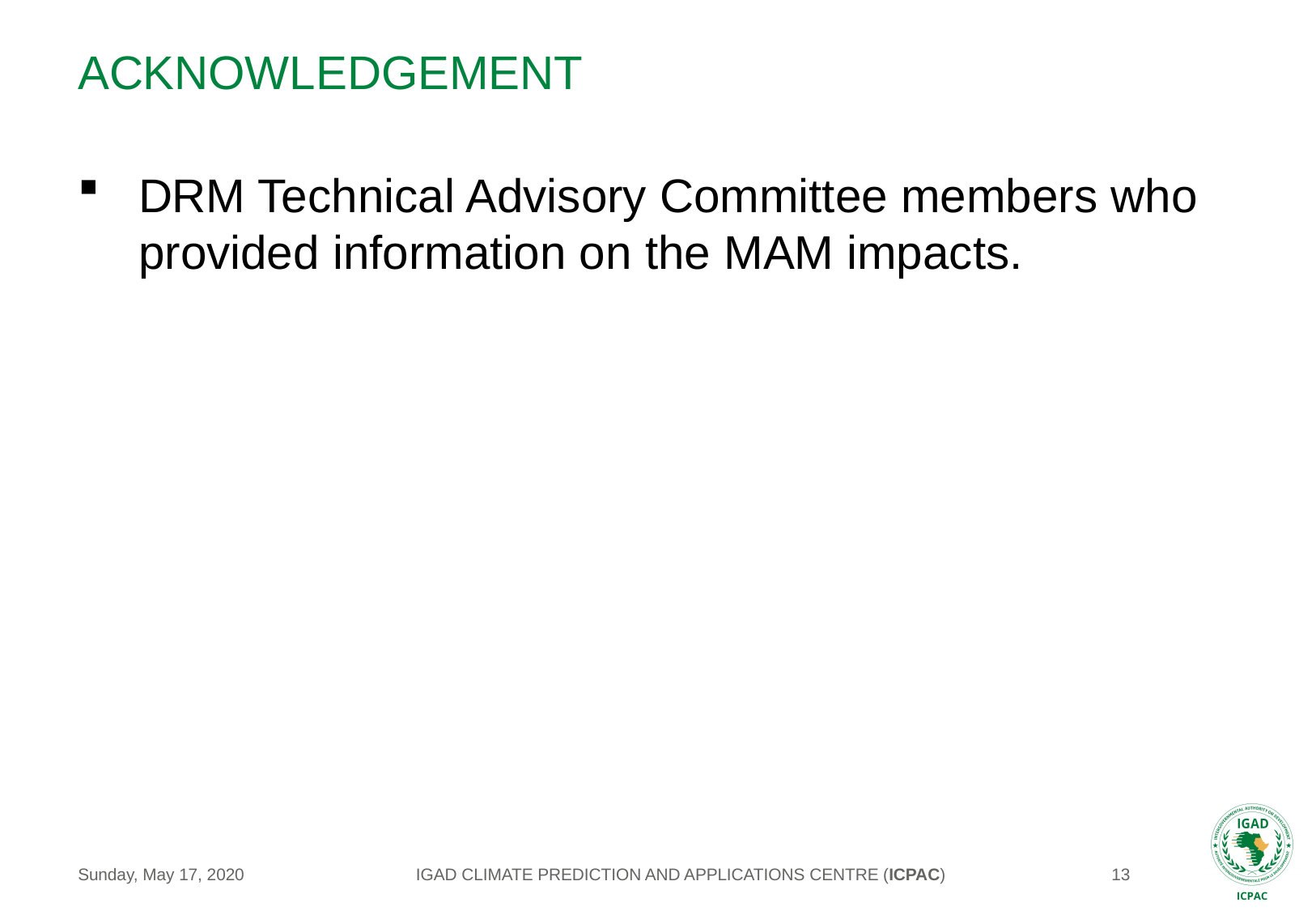

# Acknowledgement
DRM Technical Advisory Committee members who provided information on the MAM impacts.

IGAD CLIMATE PREDICTION AND APPLICATIONS CENTRE (ICPAC)
Sunday, May 17, 2020
13